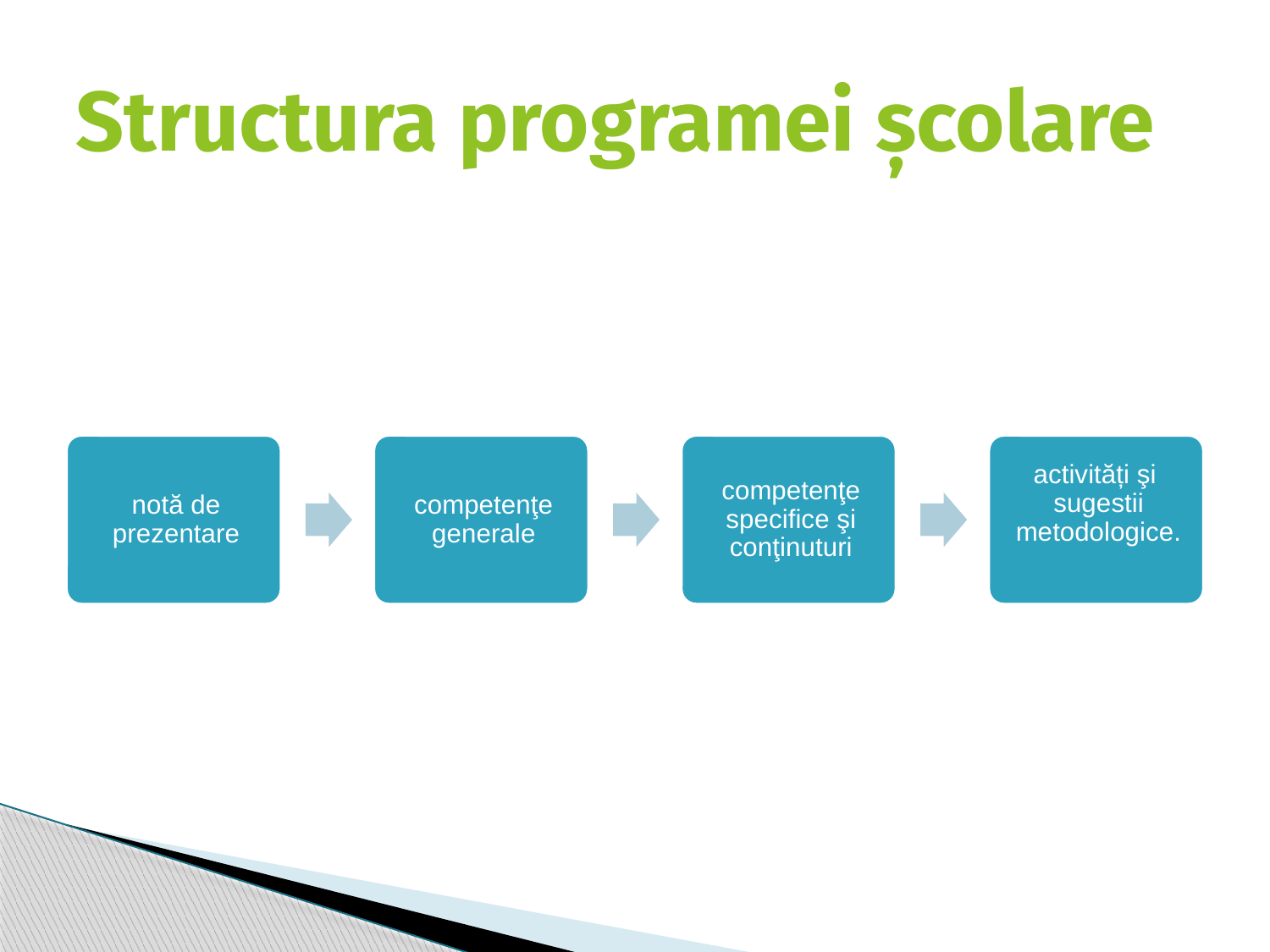

# Structura programei şcolare
notă de prezentare

competenţe generale

competenţe specifice şi conţinuturi

activități şi  sugestii metodologice.